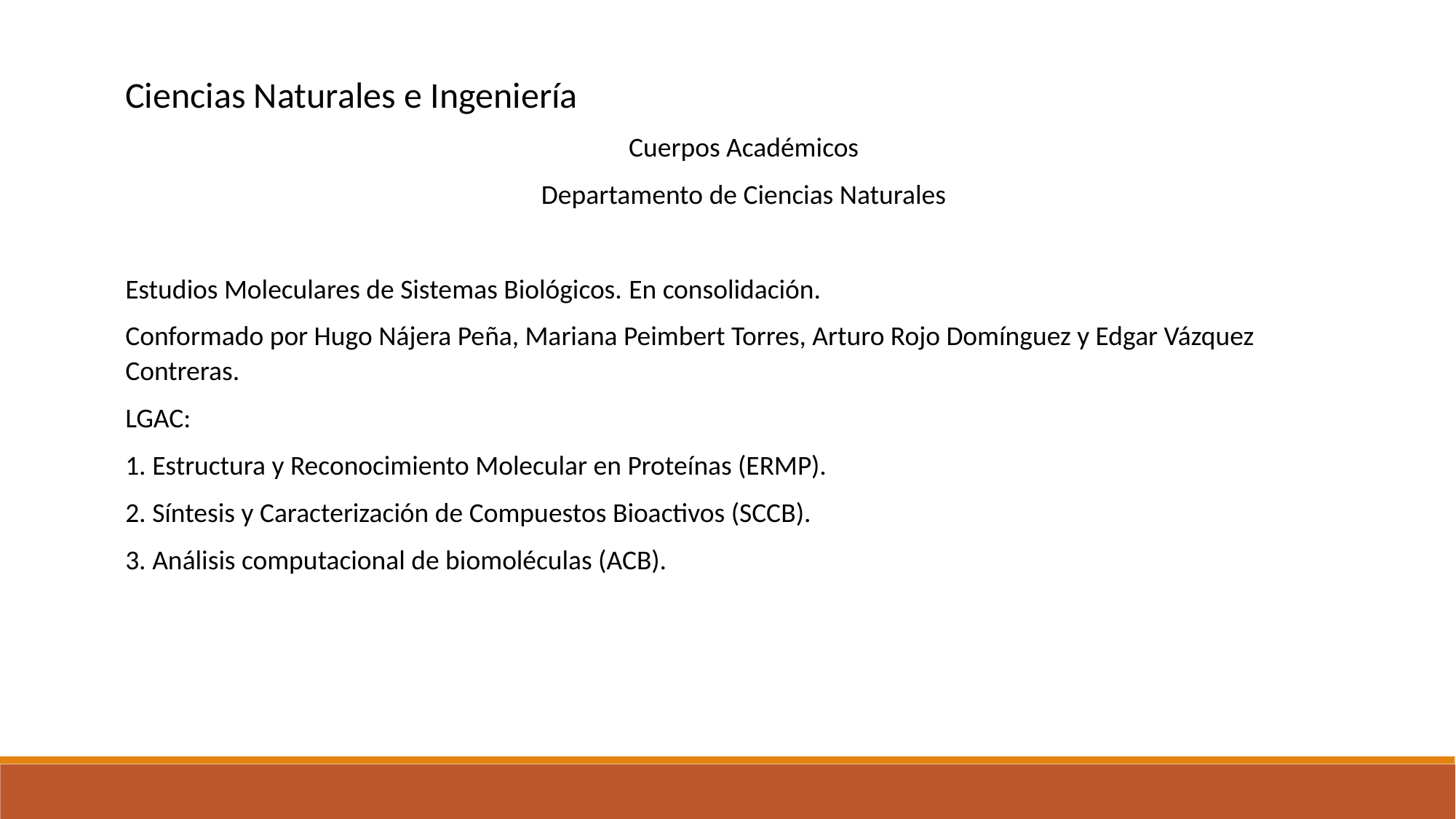

Ciencias Naturales e Ingeniería
Cuerpos Académicos
Departamento de Ciencias Naturales

Estudios Moleculares de Sistemas Biológicos. En consolidación.
Conformado por Hugo Nájera Peña, Mariana Peimbert Torres, Arturo Rojo Domínguez y Edgar Vázquez Contreras.
LGAC:
1. Estructura y Reconocimiento Molecular en Proteínas (ERMP).
2. Síntesis y Caracterización de Compuestos Bioactivos (SCCB).
3. Análisis computacional de biomoléculas (ACB).